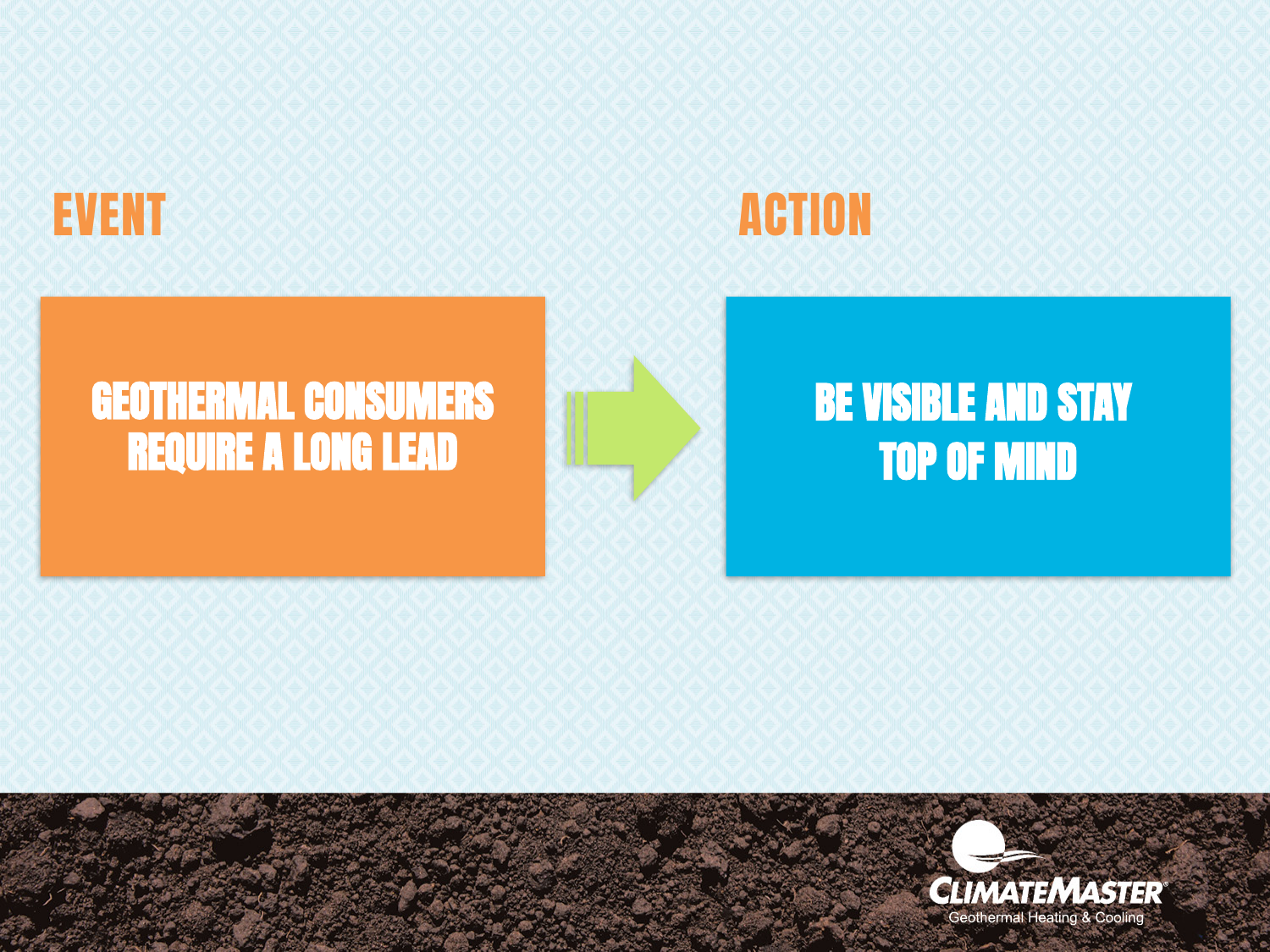

EVENT
ACTION
GEOTHERMAL CONSUMERS REQUIRE A LONG LEAD

BE VISIBLE AND STAY
TOP OF MIND